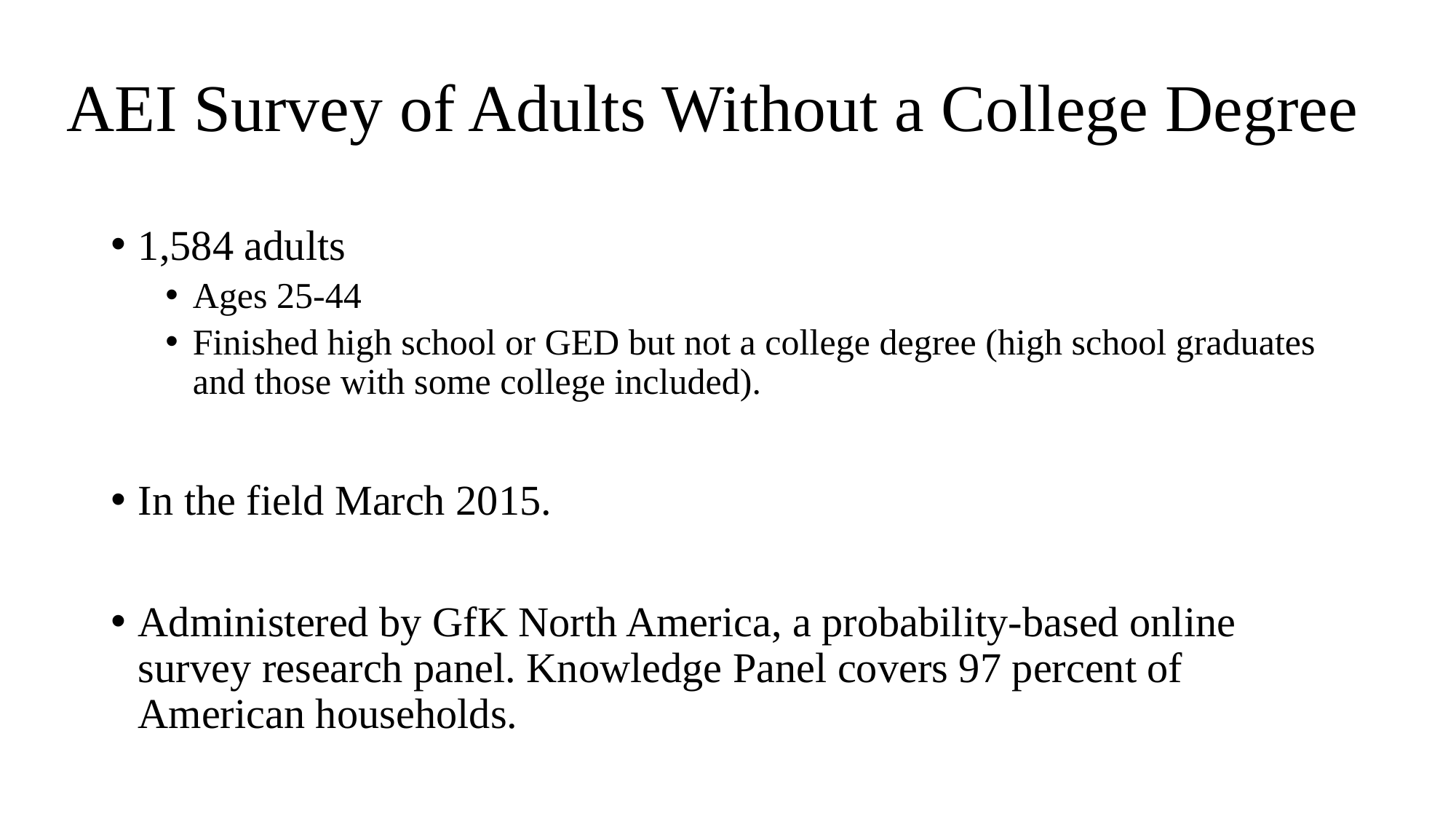

# AEI Survey of Adults Without a College Degree
1,584 adults
Ages 25-44
Finished high school or GED but not a college degree (high school graduates and those with some college included).

In the field March 2015.

Administered by GfK North America, a probability-based online survey research panel. Knowledge Panel covers 97 percent of American households.